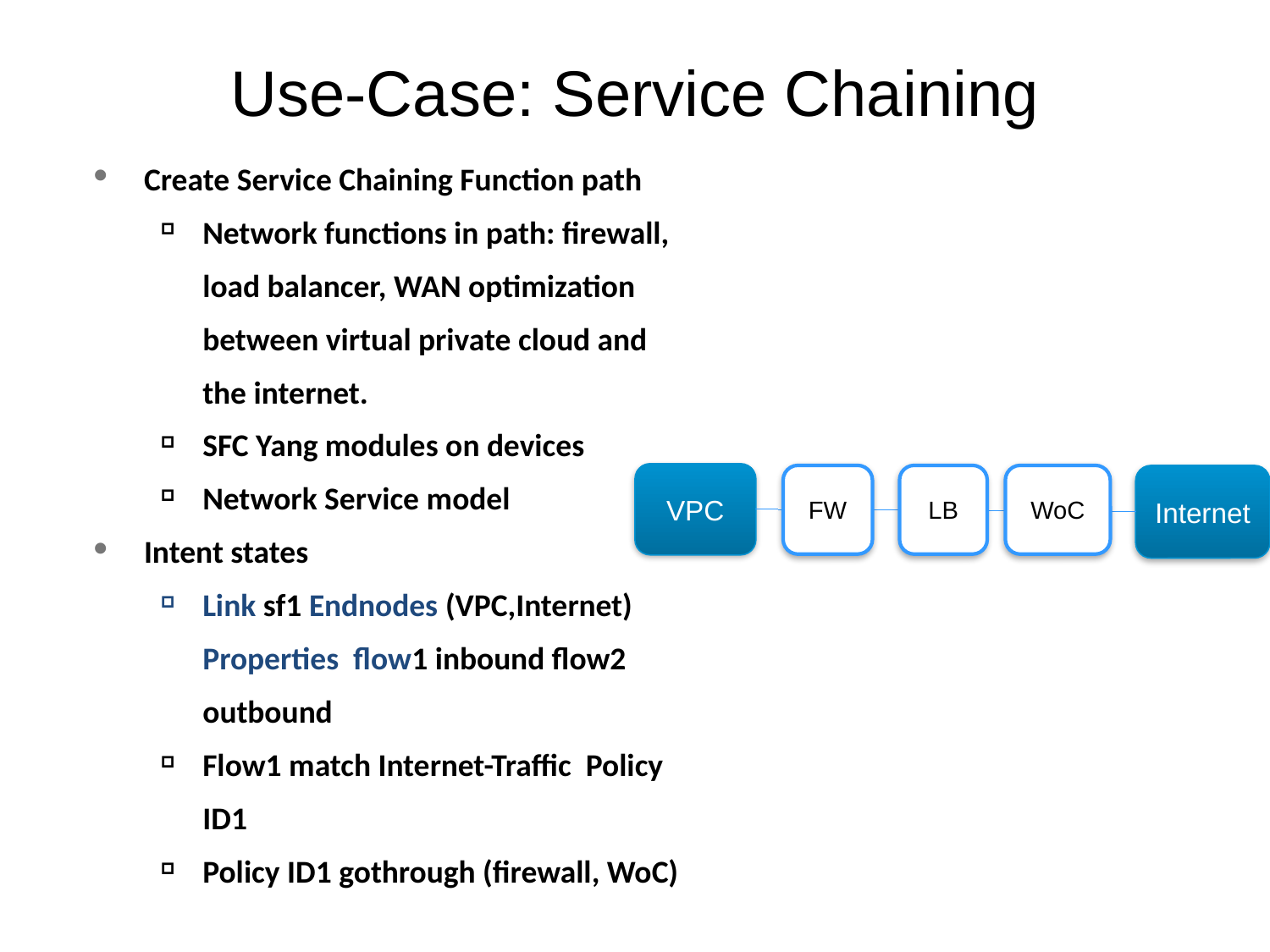

# Use-Case: Service Chaining
Create Service Chaining Function path
Network functions in path: firewall, load balancer, WAN optimization between virtual private cloud and the internet.
SFC Yang modules on devices
Network Service model
Intent states
Link sf1 Endnodes (VPC,Internet) Properties  flow1 inbound flow2 outbound
Flow1 match Internet-Traffic  Policy ID1
Policy ID1 gothrough (firewall, WoC)

VPC
FW
LB
WoC
Internet